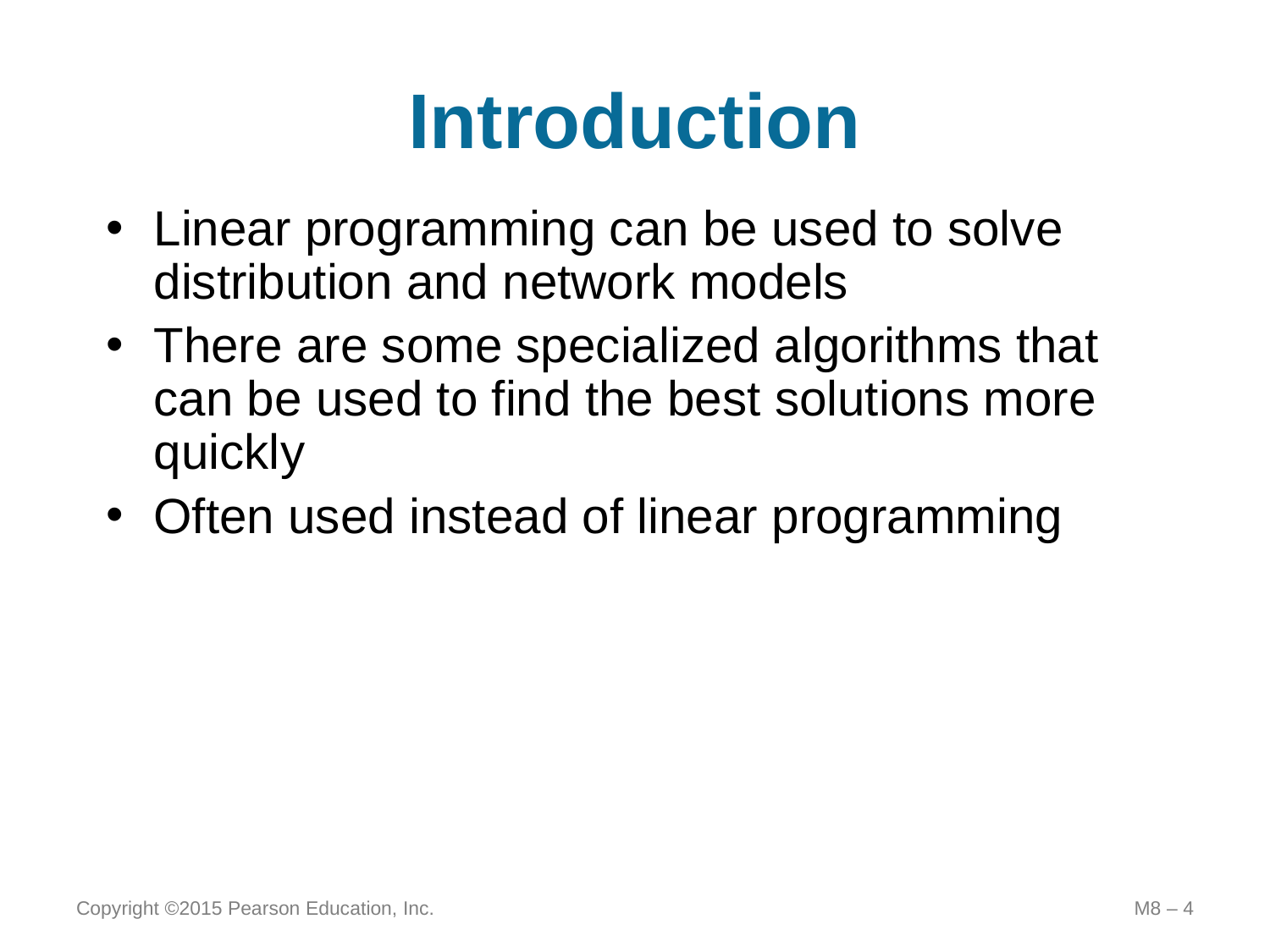

# Introduction
Linear programming can be used to solve distribution and network models
There are some specialized algorithms that can be used to find the best solutions more quickly
Often used instead of linear programming

Copyright ©2015 Pearson Education, Inc.
M8 – 4